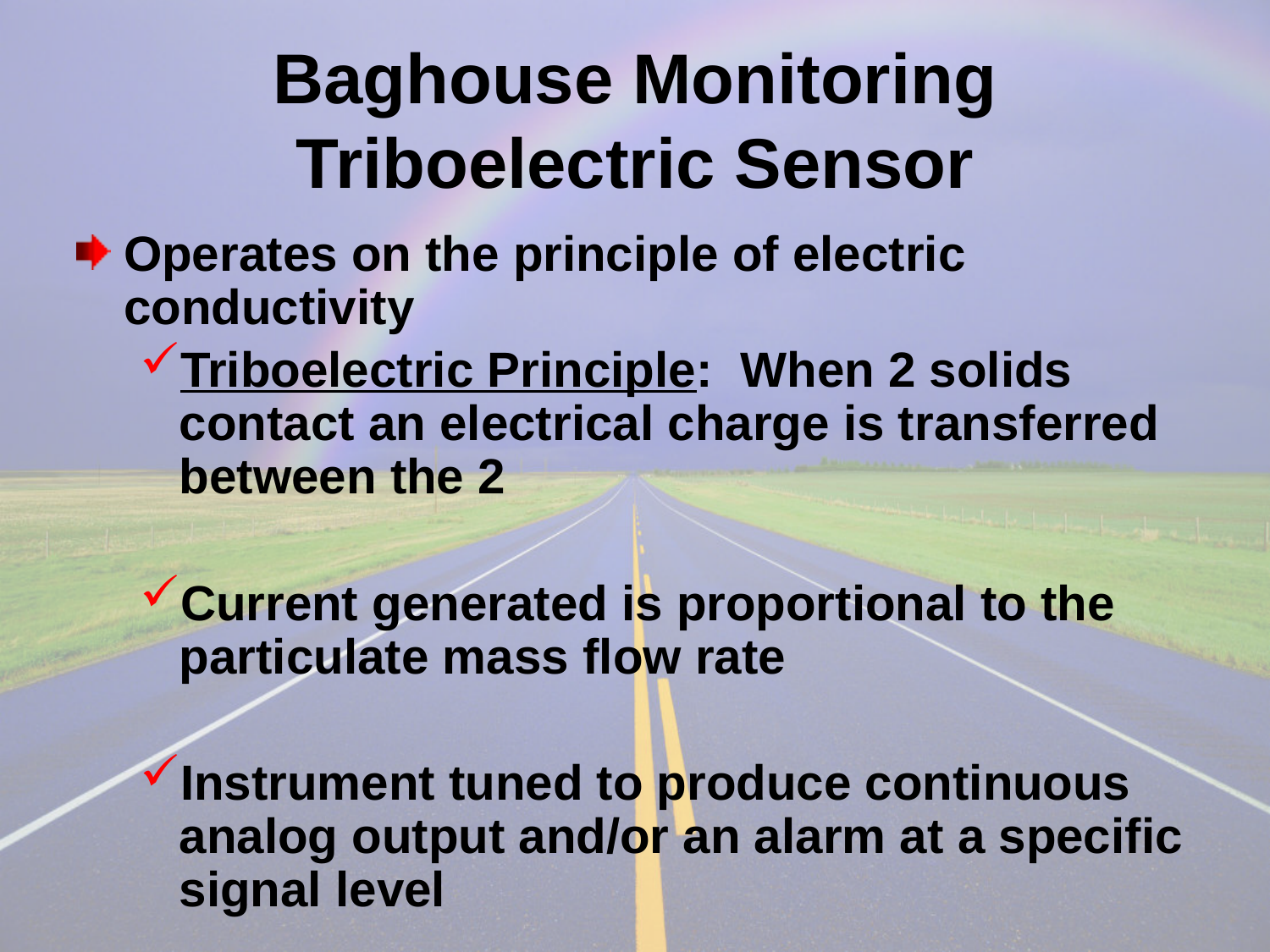

# Baghouse Monitoring Triboelectric Sensor
Operates on the principle of electric conductivity
Triboelectric Principle:  When 2 solids contact an electrical charge is transferred between the 2

Current generated is proportional to the particulate mass flow rate

Instrument tuned to produce continuous analog output and/or an alarm at a specific signal level